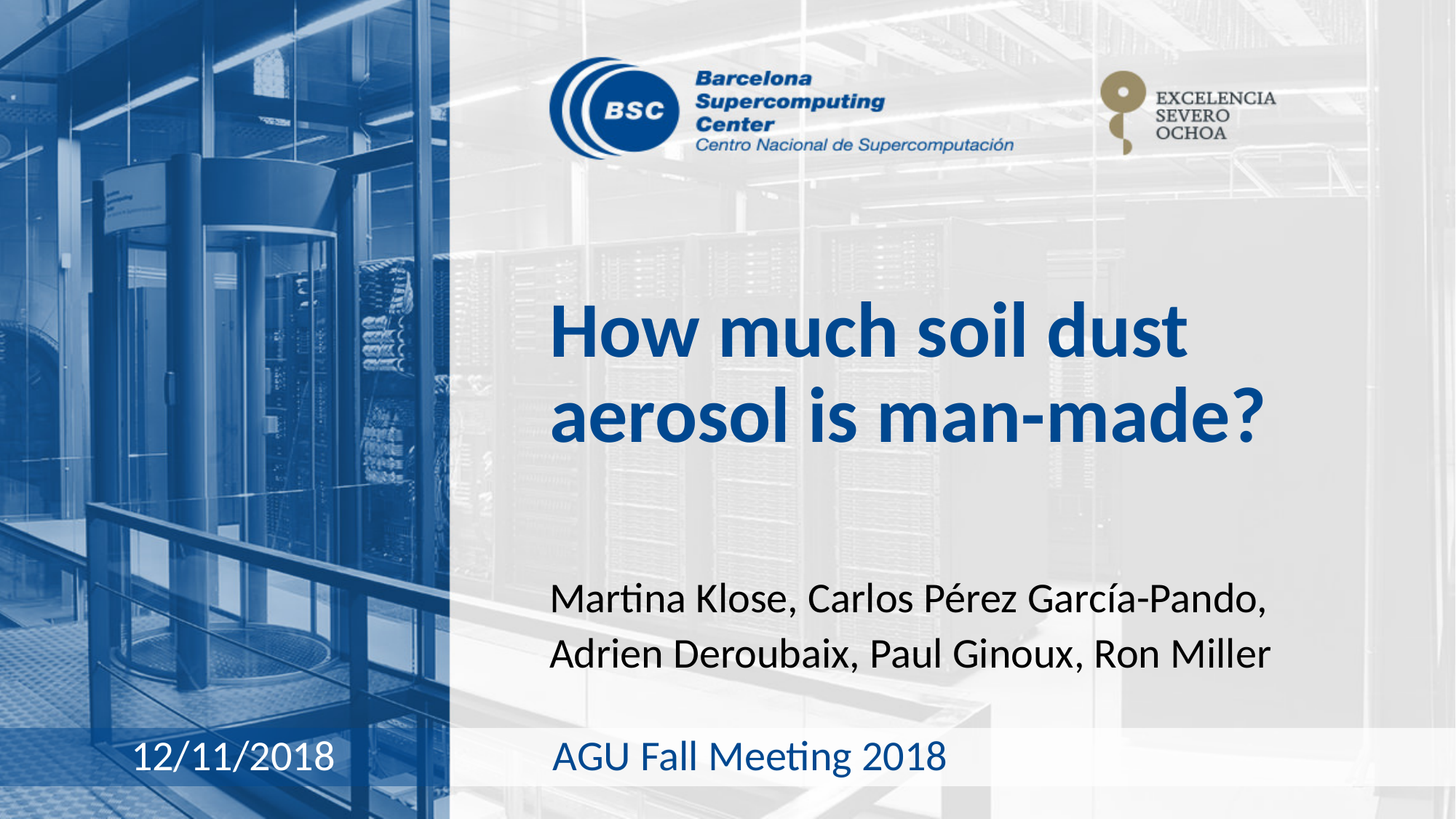

# How much soil dust aerosol is man-made?
Martina Klose, Carlos Pérez García-Pando,
Adrien Deroubaix, Paul Ginoux, Ron Miller
AGU Fall Meeting 2018
12/11/2018